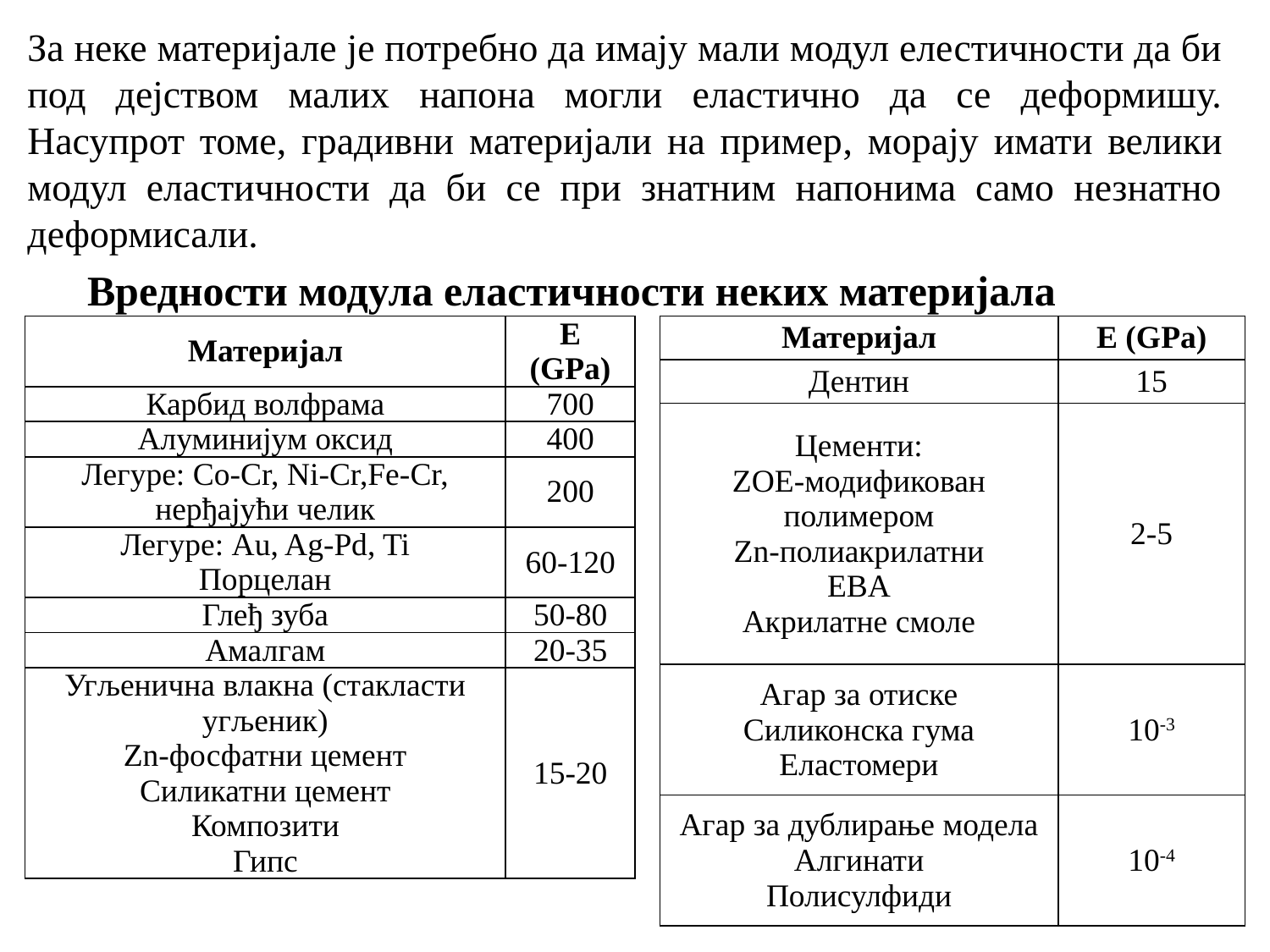

За неке материјале је потребно да имају мали модул елестичности да би под дејством малих напона могли еластично да се деформишу. Насупрот томе, градивни материјали на пример, морају имати велики модул еластичности да би се при знатним напонима само незнатно деформисали.
Вредности модула еластичности неких материјала
| Материјал | Е (GРa) |
| --- | --- |
| Карбид волфрама | 700 |
| Алуминијум оксид | 400 |
| Легуре: Co-Cr, Ni-Cr,Fe-Cr, нерђајући челик | 200 |
| Легуре: Au, Ag-Pd, Ti Порцелан | 60-120 |
| Глеђ зуба | 50-80 |
| Амалгам | 20-35 |
| Угљенична влакна (стакласти угљеник) Zn-фосфатни цемент Силикатни цемент Композити Гипс | 15-20 |
| Материјал | Е (GPa) |
| --- | --- |
| Дентин | 15 |
| Цементи: ZOE-модификован полимером Zn-полиакрилатни EBA Акрилатне смоле | 2-5 |
| Агар за отиске Силиконска гума Еластомери | 10-3 |
| Агар за дублирање модела Алгинати Полисулфиди | 10-4 |